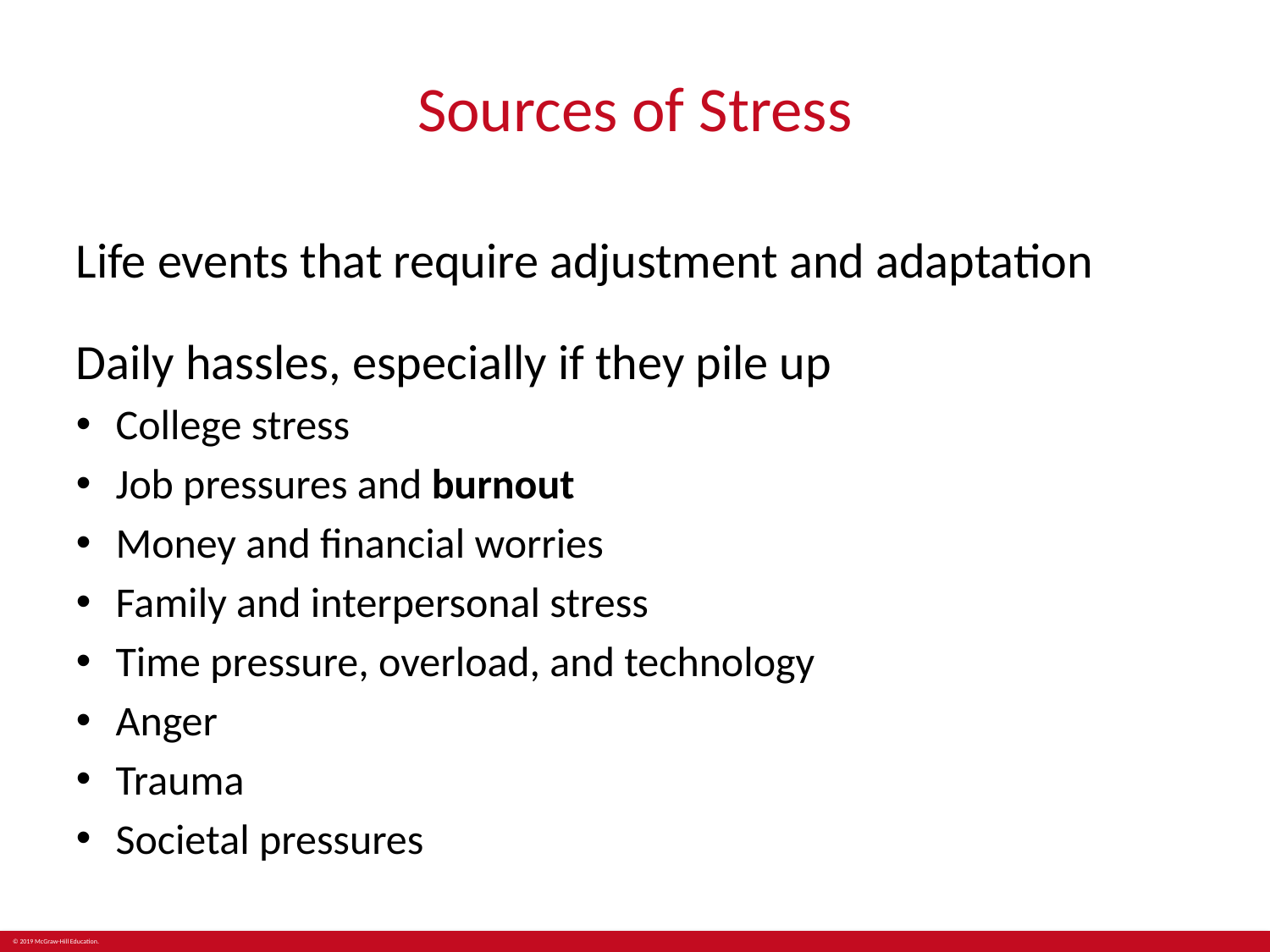

# Sources of Stress
Life events that require adjustment and adaptation
Daily hassles, especially if they pile up
College stress
Job pressures and burnout
Money and financial worries
Family and interpersonal stress
Time pressure, overload, and technology
Anger
Trauma
Societal pressures